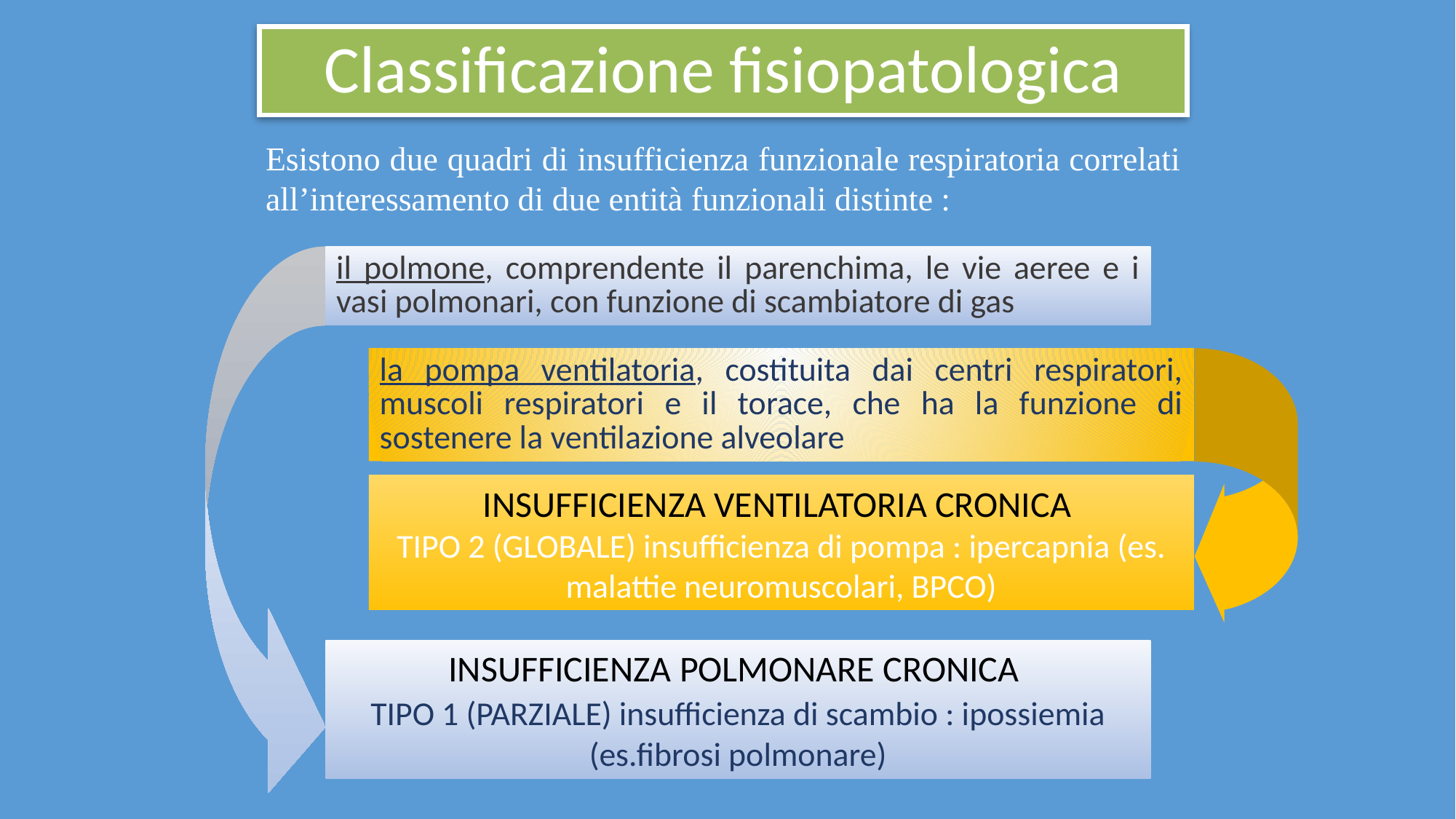

Classificazione fisiopatologica
Esistono due quadri di insufficienza funzionale respiratoria correlati all’interessamento di due entità funzionali distinte :

il polmone, comprendente il parenchima, le vie aeree e i vasi polmonari, con funzione di scambiatore di gas
la pompa ventilatoria, costituita dai centri respiratori, muscoli respiratori e il torace, che ha la funzione di sostenere la ventilazione alveolare

INSUFFICIENZA VENTILATORIA CRONICA
TIPO 2 (GLOBALE) insufficienza di pompa : ipercapnia (es. malattie neuromuscolari, BPCO)
INSUFFICIENZA POLMONARE CRONICA
TIPO 1 (PARZIALE) insufficienza di scambio : ipossiemia (es.fibrosi polmonare)